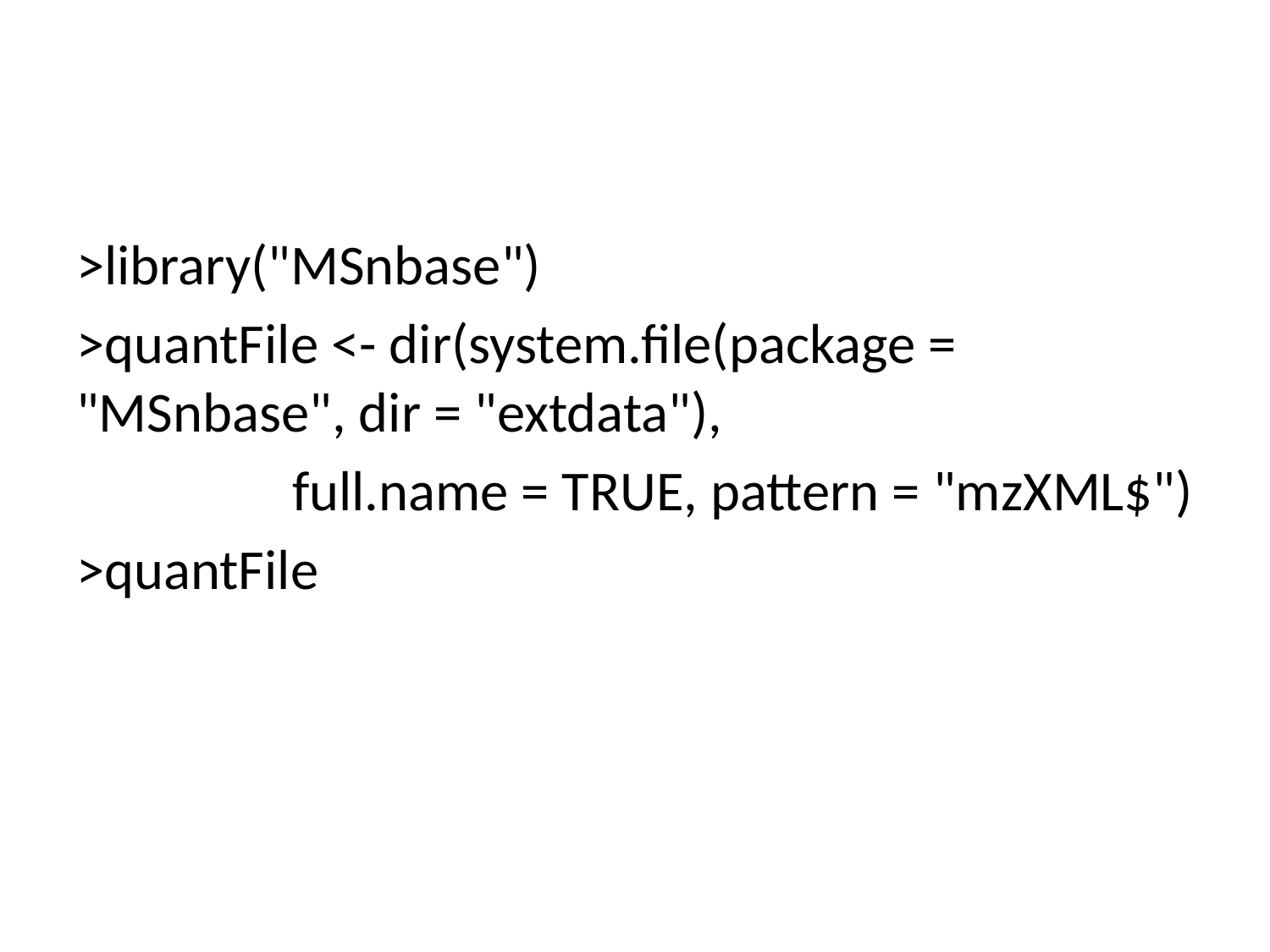

#
>library("MSnbase")
>quantFile <- dir(system.file(package = "MSnbase", dir = "extdata"),
                 full.name = TRUE, pattern = "mzXML$")
>quantFile